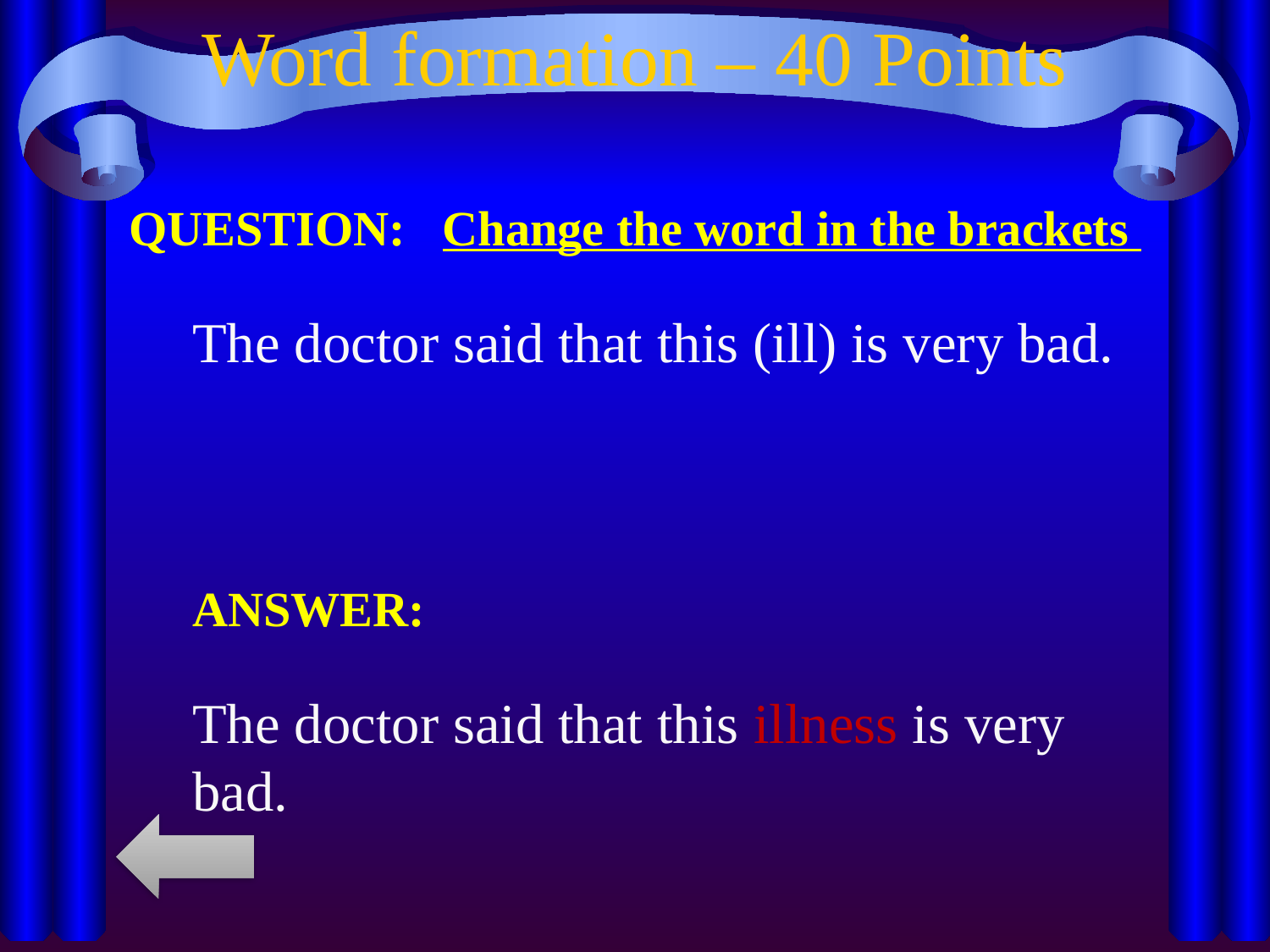

# Word formation – 40 Points
QUESTION:   Change the word in the brackets

The doctor said that this (ill) is very bad.

ANSWER:

The doctor said that this illness is very bad.